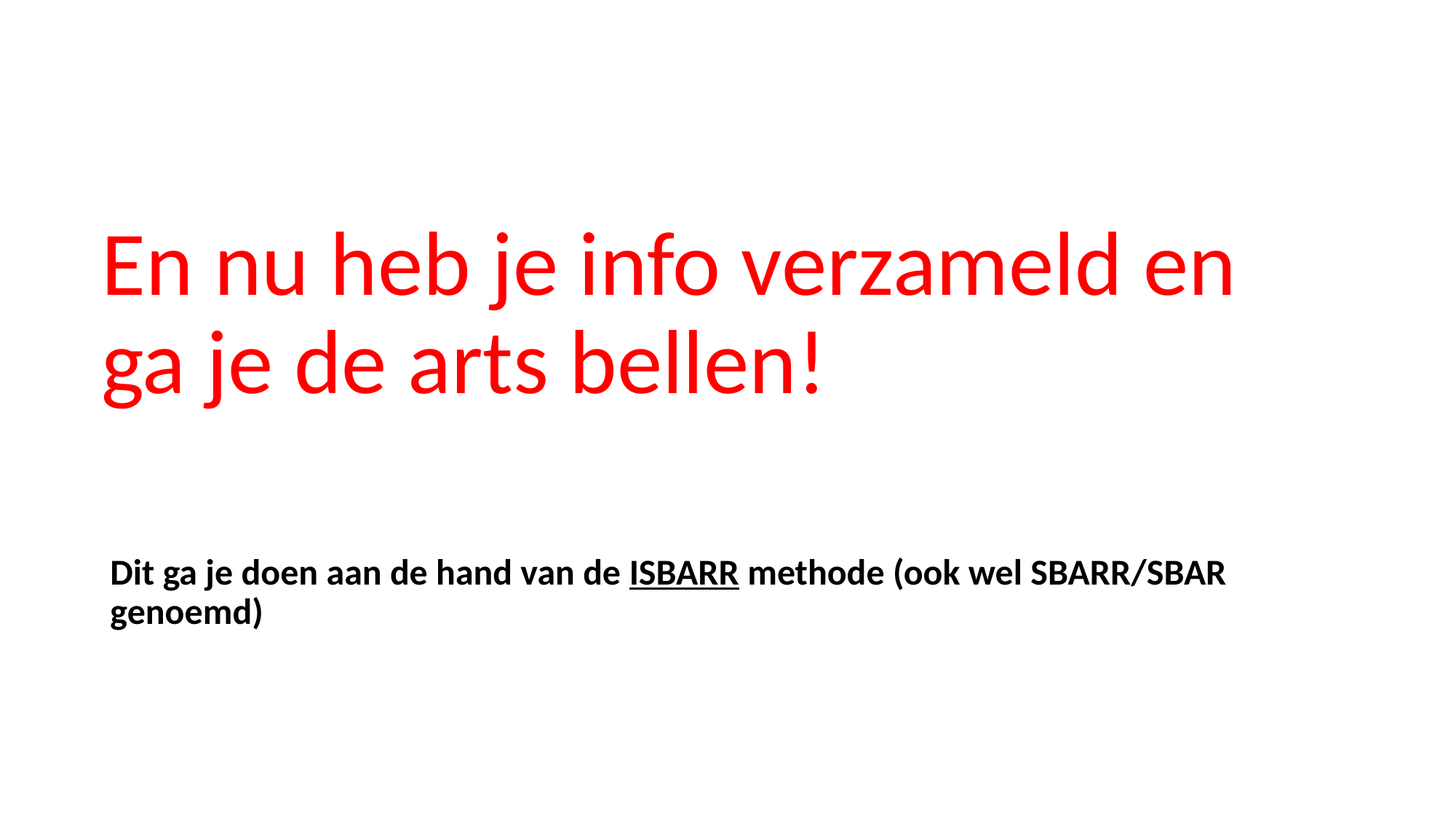

# En nu heb je info verzameld en ga je de arts bellen!
Dit ga je doen aan de hand van de ISBARR methode (ook wel SBARR/SBAR genoemd)